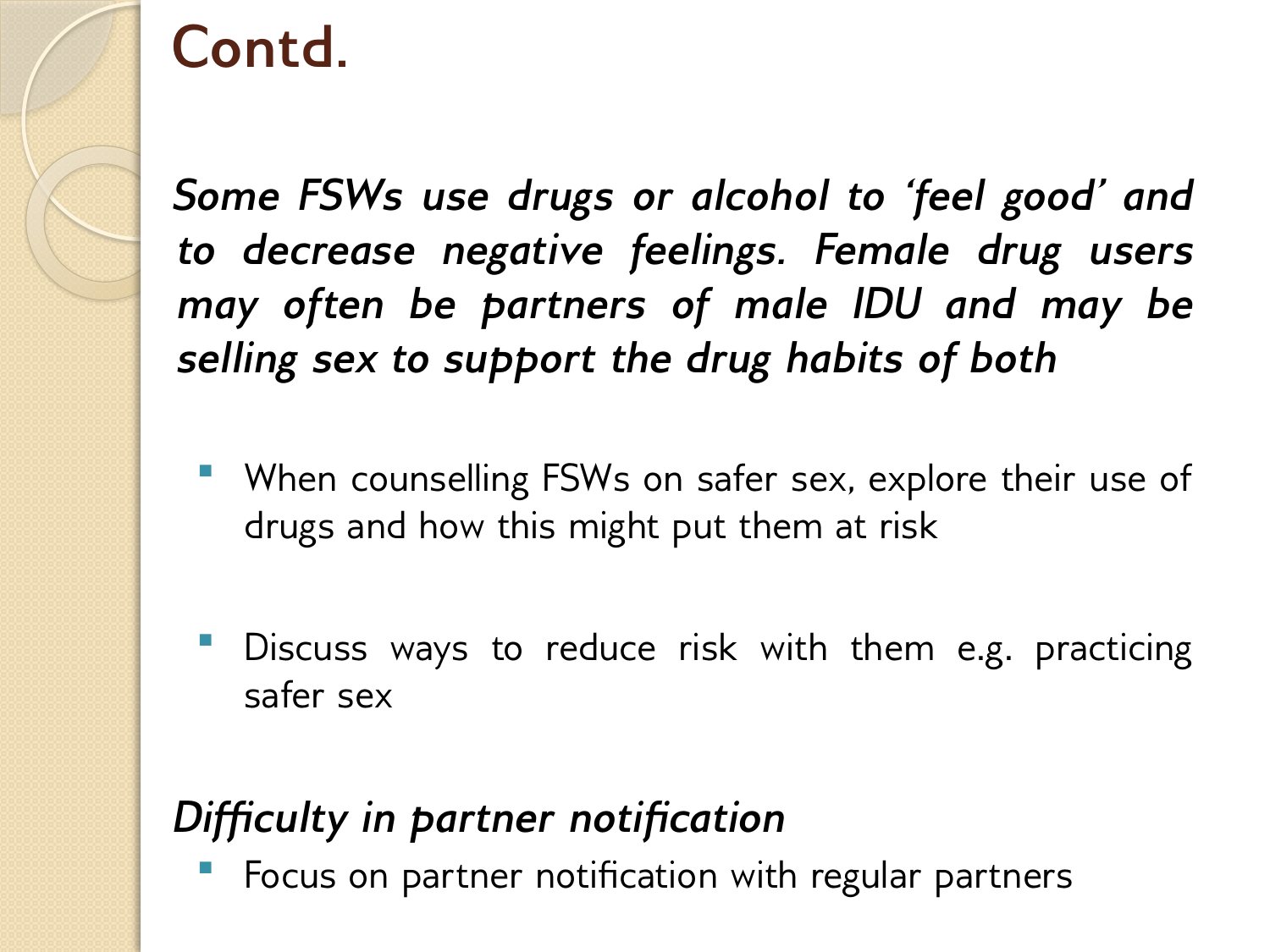

# Contd.
Some FSWs use drugs or alcohol to ‘feel good’ and to decrease negative feelings. Female drug users may often be partners of male IDU and may be selling sex to support the drug habits of both

When counselling FSWs on safer sex, explore their use of drugs and how this might put them at risk

Discuss ways to reduce risk with them e.g. practicing safer sex

Difficulty in partner notification
Focus on partner notification with regular partners